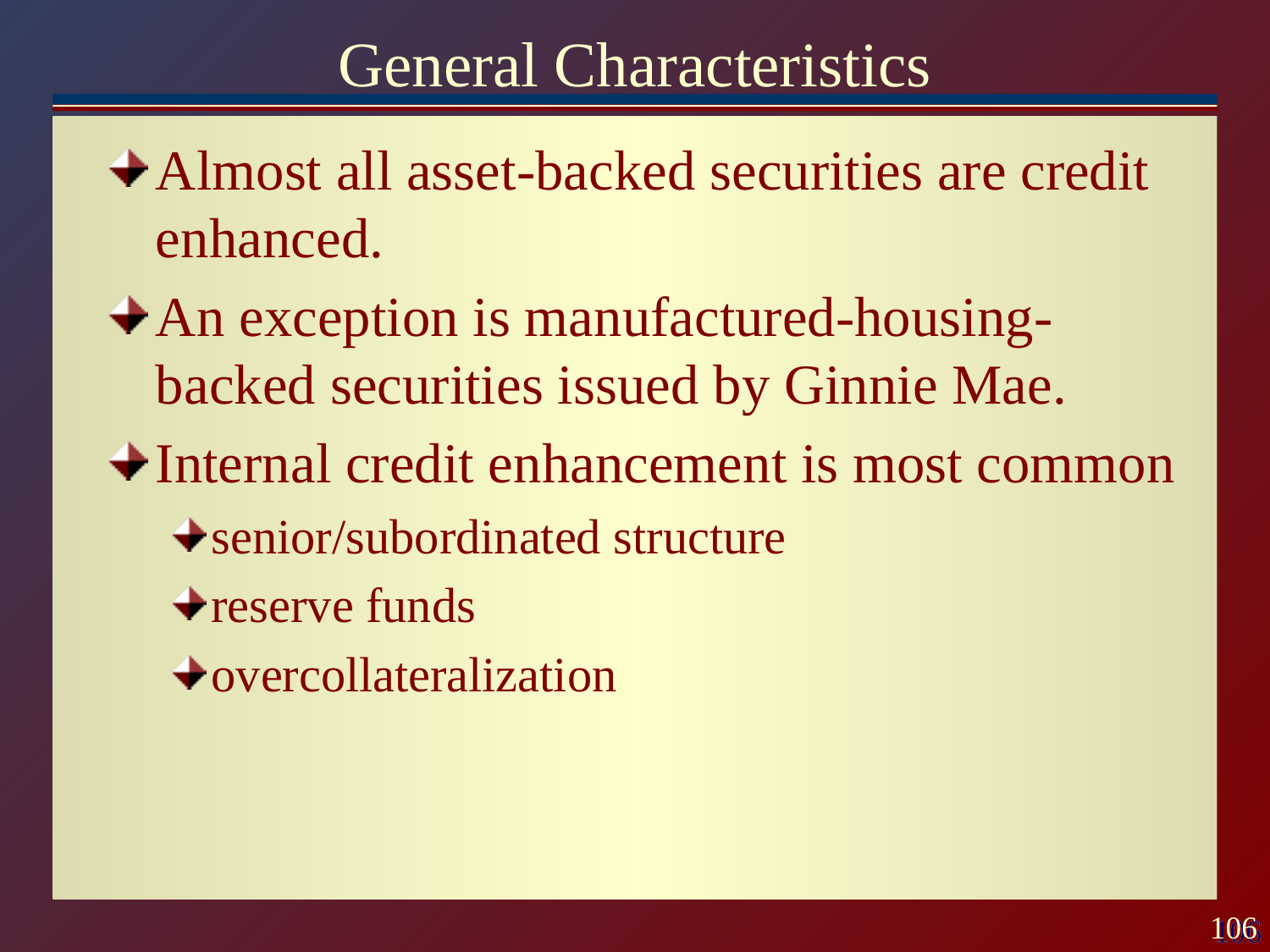

# General Characteristics
Almost all asset-backed securities are credit enhanced.
An exception is manufactured-housing-backed securities issued by Ginnie Mae.
Internal credit enhancement is most common
senior/subordinated structure
reserve funds
overcollateralization